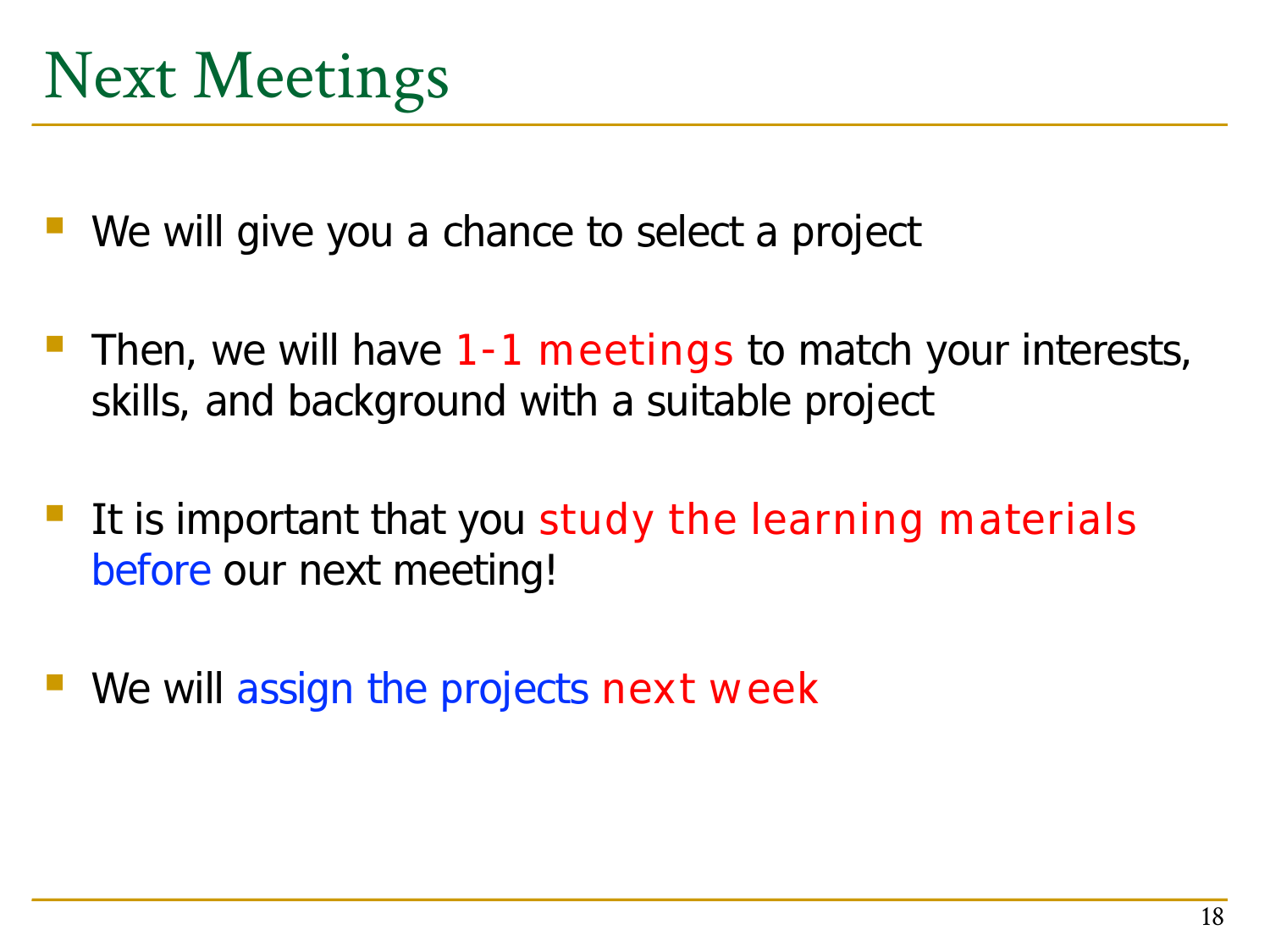

# Next Meetings

We will give you a chance to select a project

Then, we will have 1-1 meetings to match your interests, skills, and background with a suitable project

It is important that you study the learning materials before our next meeting!

We will assign the projects next week

18